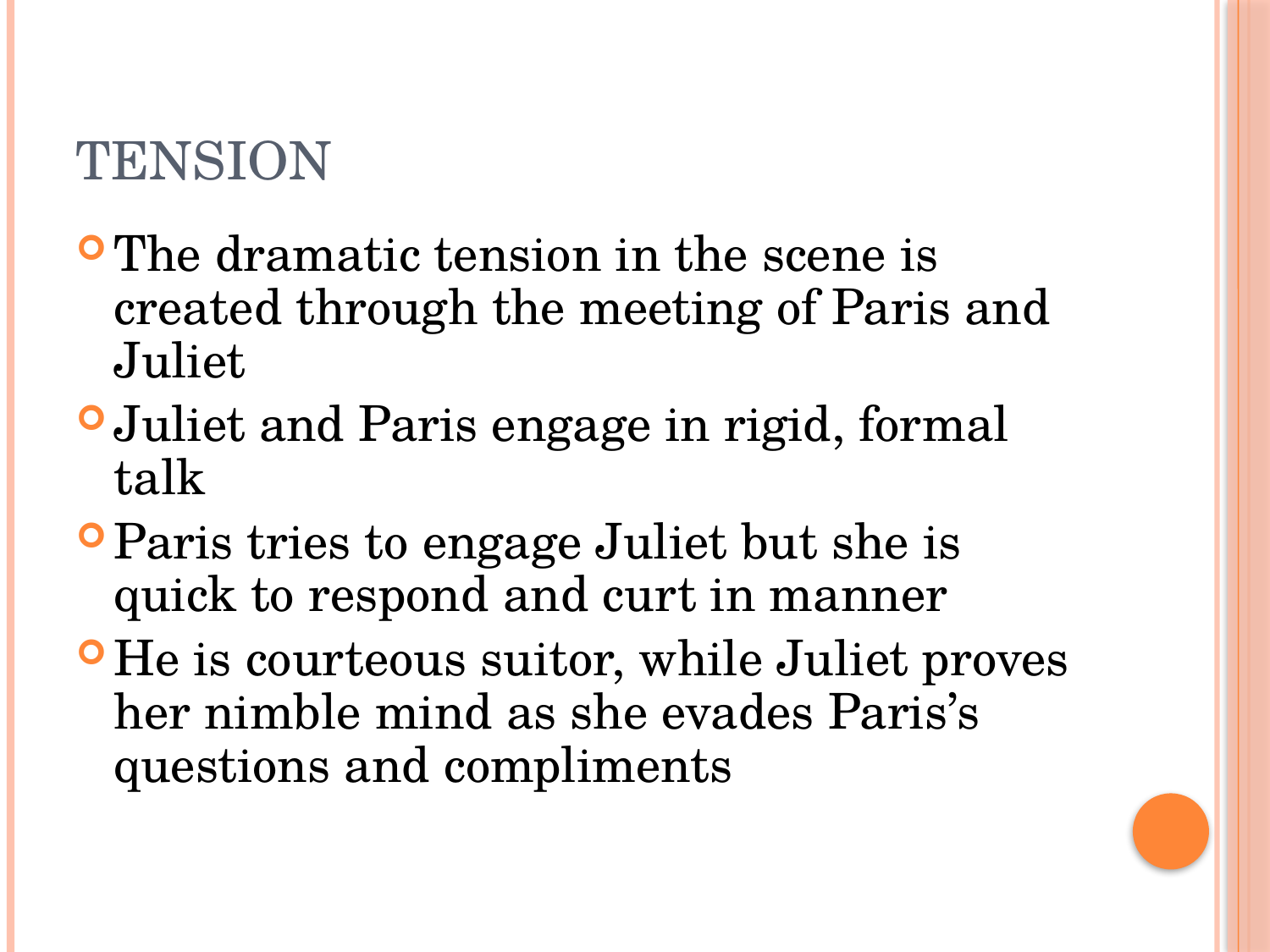

# Tension
The dramatic tension in the scene is created through the meeting of Paris and Juliet
Juliet and Paris engage in rigid, formal talk
Paris tries to engage Juliet but she is quick to respond and curt in manner
He is courteous suitor, while Juliet proves her nimble mind as she evades Paris’s questions and compliments